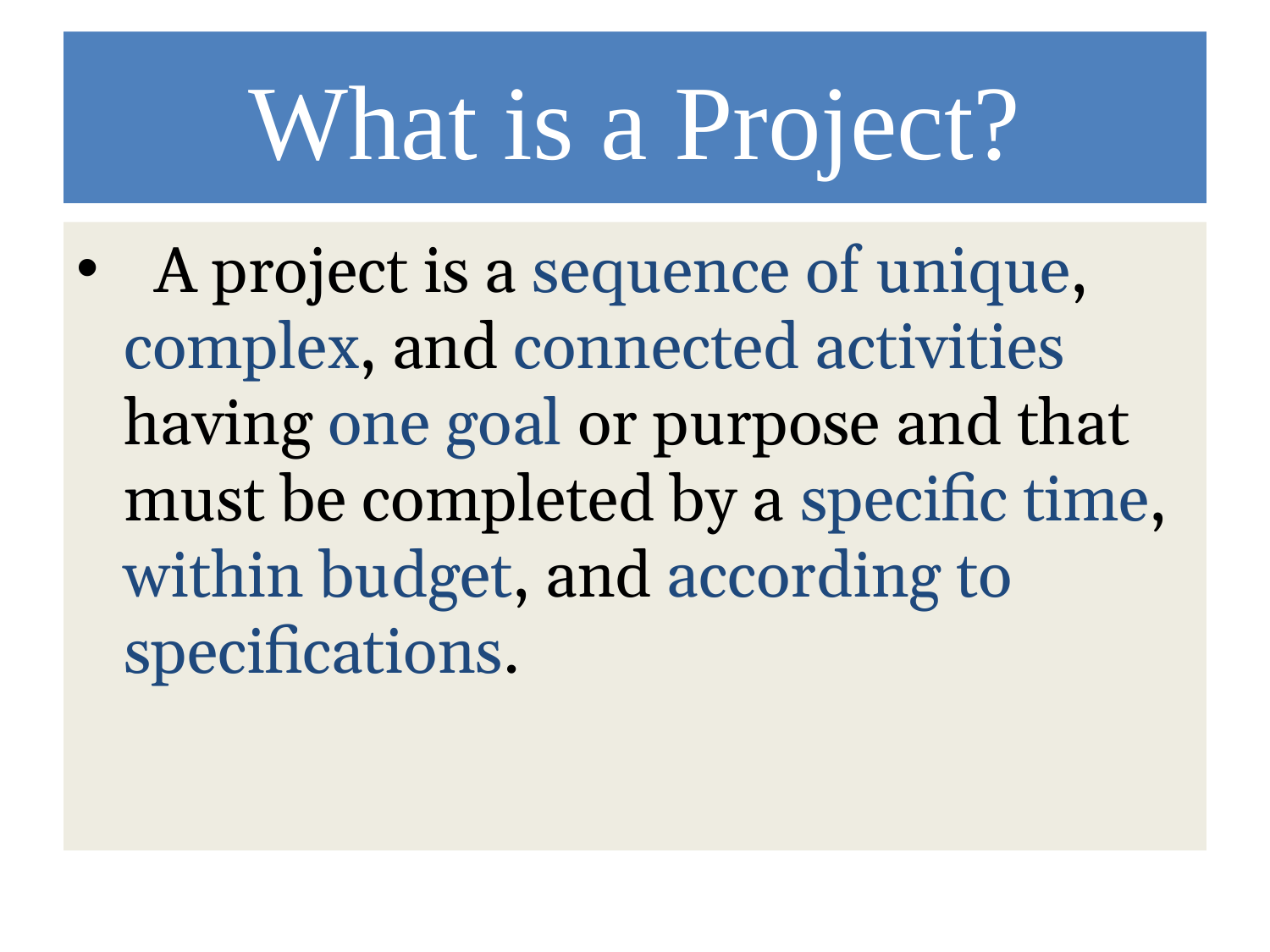

# What is a Project?
  A project is a sequence of unique, complex, and connected activities having one goal or purpose and that must be completed by a specific time, within budget, and according to specifications.